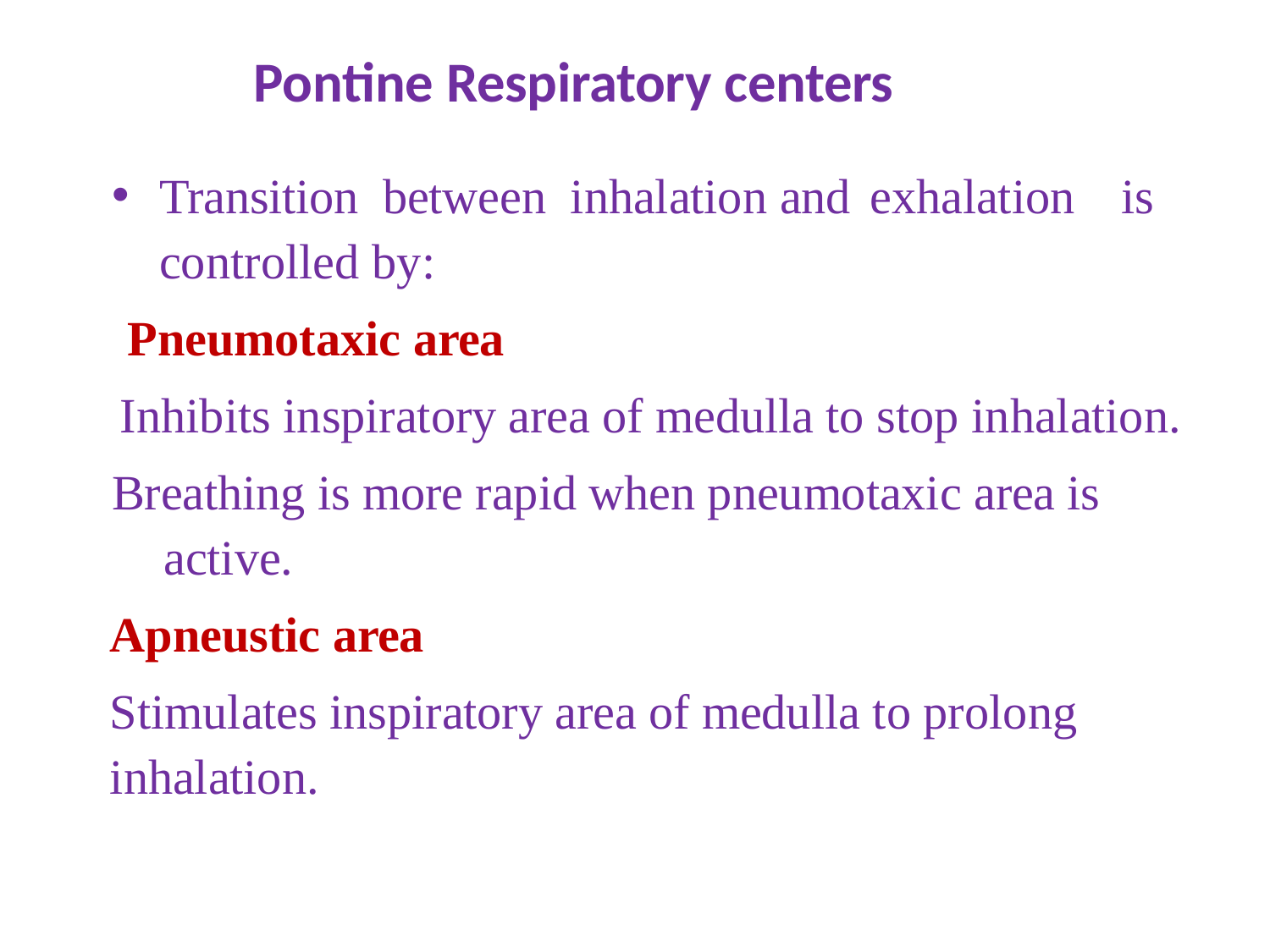

# Pontine Respiratory centers
Transition  between  inhalation and exhalation	is
controlled by:
Pneumotaxic area
Inhibits inspiratory area of medulla to stop inhalation.
Breathing is more rapid when pneumotaxic area is  active.
Apneustic area
Stimulates inspiratory area of medulla to prolong
inhalation.